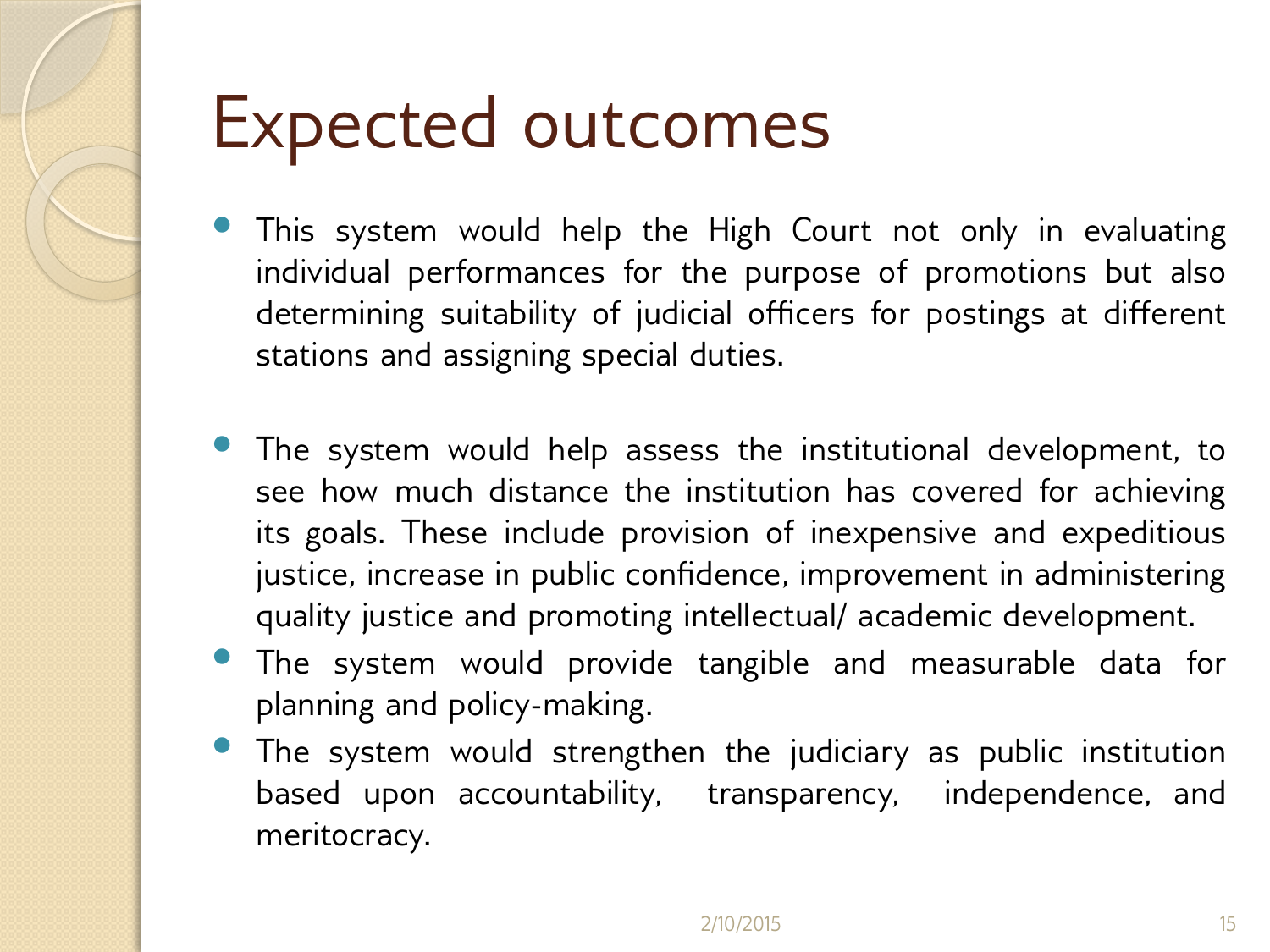

# Expected outcomes
This system would help the High Court not only in evaluating individual performances for the purpose of promotions but also determining suitability of judicial officers for postings at different stations and assigning special duties.

The system would help assess the institutional development, to see how much distance the institution has covered for achieving its goals. These include provision of inexpensive and expeditious justice, increase in public confidence, improvement in administering quality justice and promoting intellectual/ academic development.
The system would provide tangible and measurable data for planning and policy-making.
The system would strengthen the judiciary as public institution based upon accountability,  transparency,  independence, and meritocracy.
2/10/2015
15